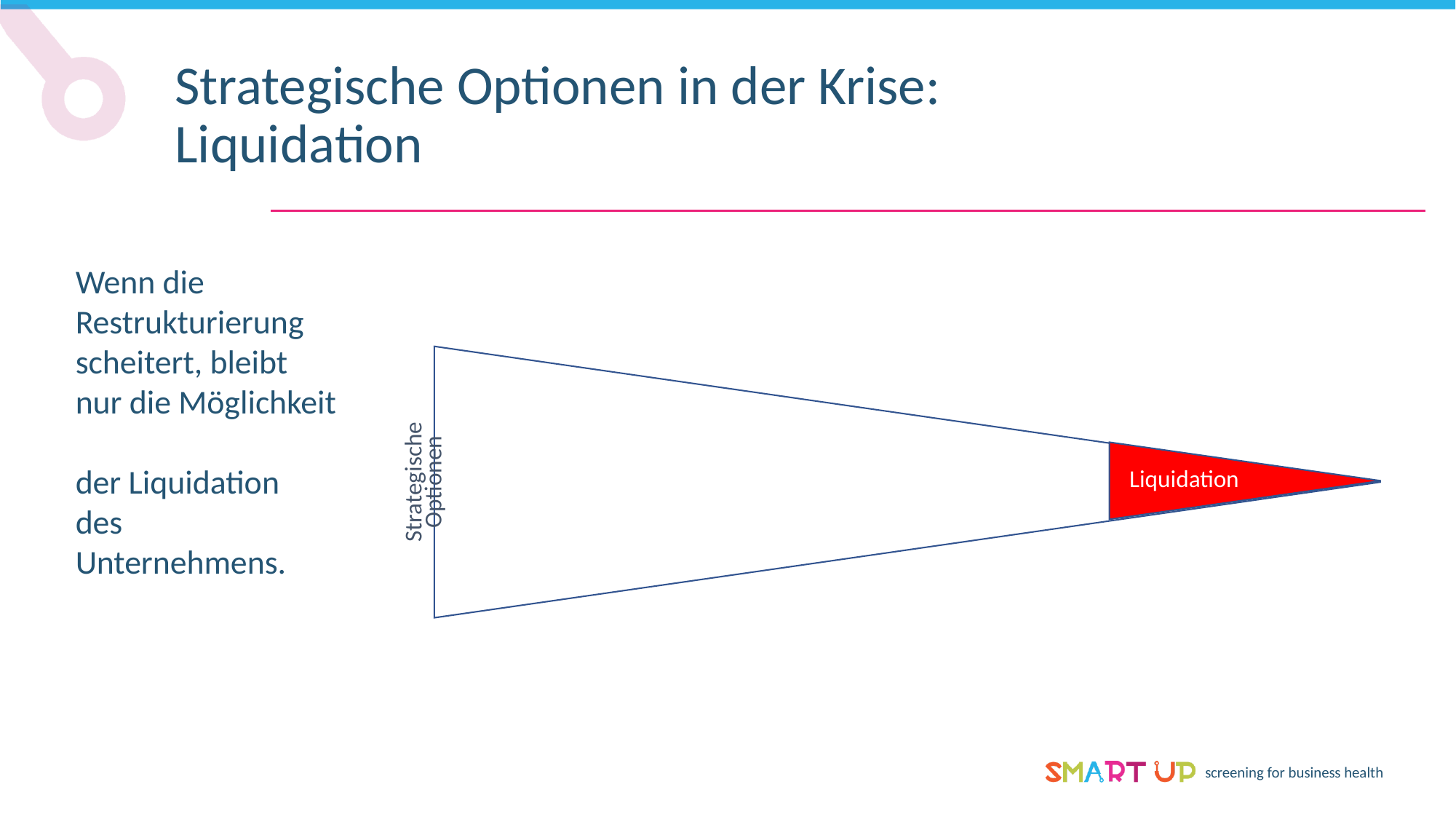

Strategische Optionen in der Krise: Liquidation
Wenn die Restrukturierung scheitert, bleibt nur die Möglichkeit
der Liquidation
des Unternehmens.

Strategische Optionen
Liquidation